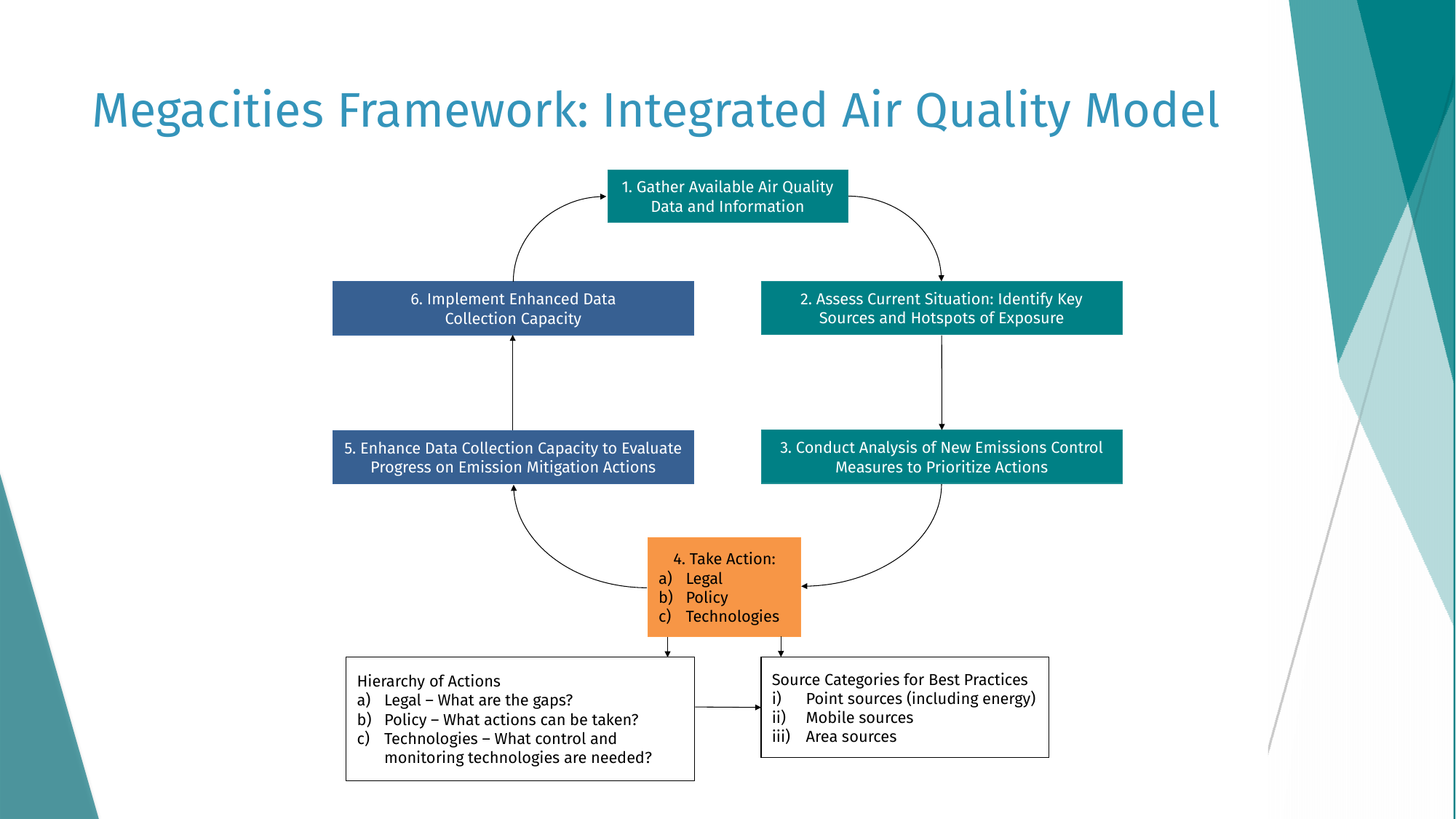

# Megacities Framework: Integrated Air Quality Model
1. Gather Available Air Quality Data and Information

2. Assess Current Situation: Identify Key Sources and Hotspots of Exposure
6. Implement Enhanced Data
Collection Capacity

3. Conduct Analysis of New Emissions Control Measures to Prioritize Actions
5. Enhance Data Collection Capacity to Evaluate Progress on Emission Mitigation Actions
4. Take Action:
Legal
Policy
Technologies
Hierarchy of Actions
Legal – What are the gaps?
Policy – What actions can be taken?
Technologies – What control and monitoring technologies are needed?
Source Categories for Best Practices
Point sources (including energy)
Mobile sources
Area sources